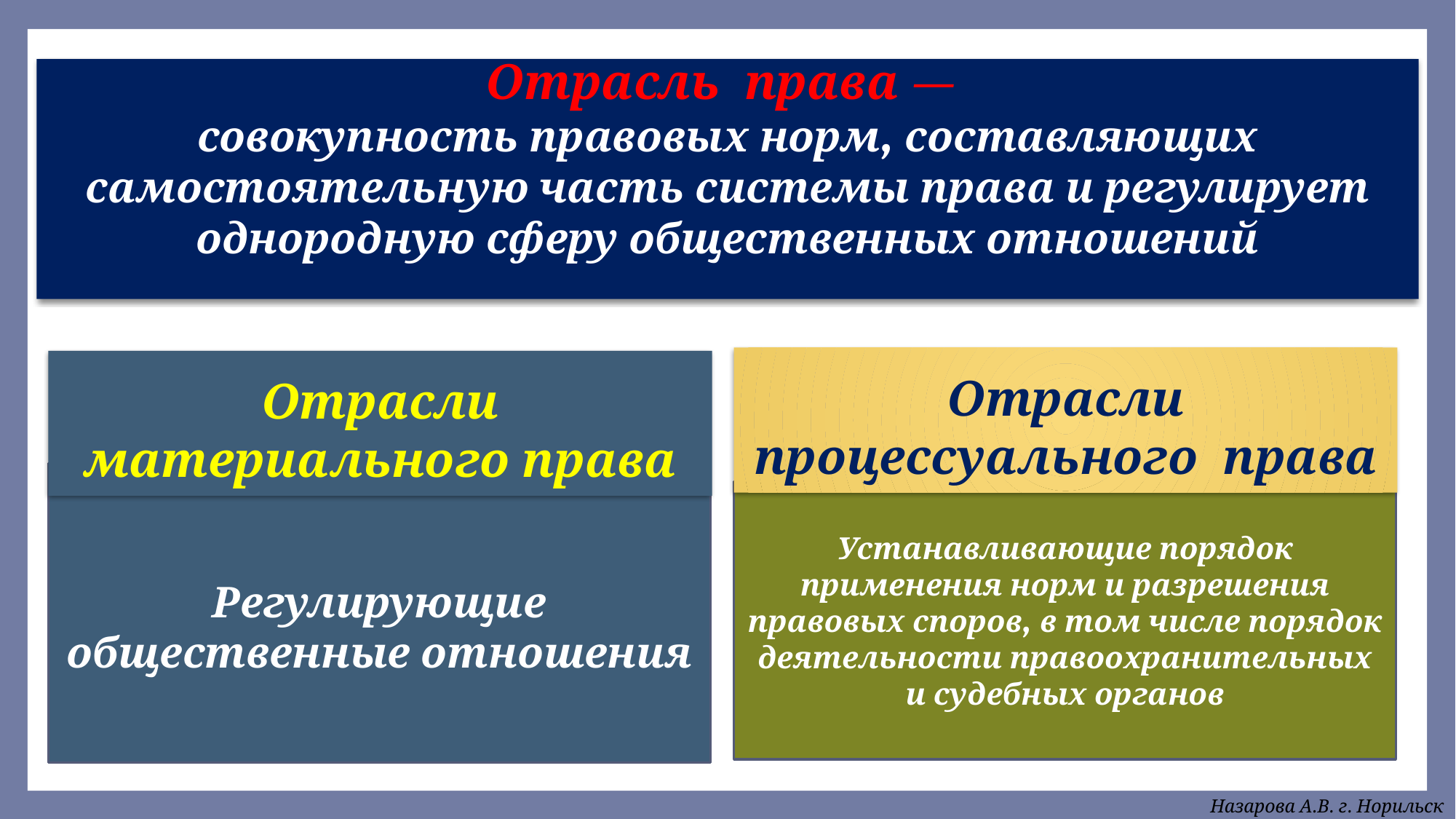

# Отрасль  права — совокупность правовых норм, составляющих самостоятельную часть системы права и регулирует однородную сферу общественных отношений

Отрасли процессуального  права

Отрасли материального права

Регулирующие общественные отношения

Устанавливающие порядок применения норм и разрешения правовых споров, в том числе порядок деятельности правоохранительных и судебных органов
Назарова А.В. г. Норильск